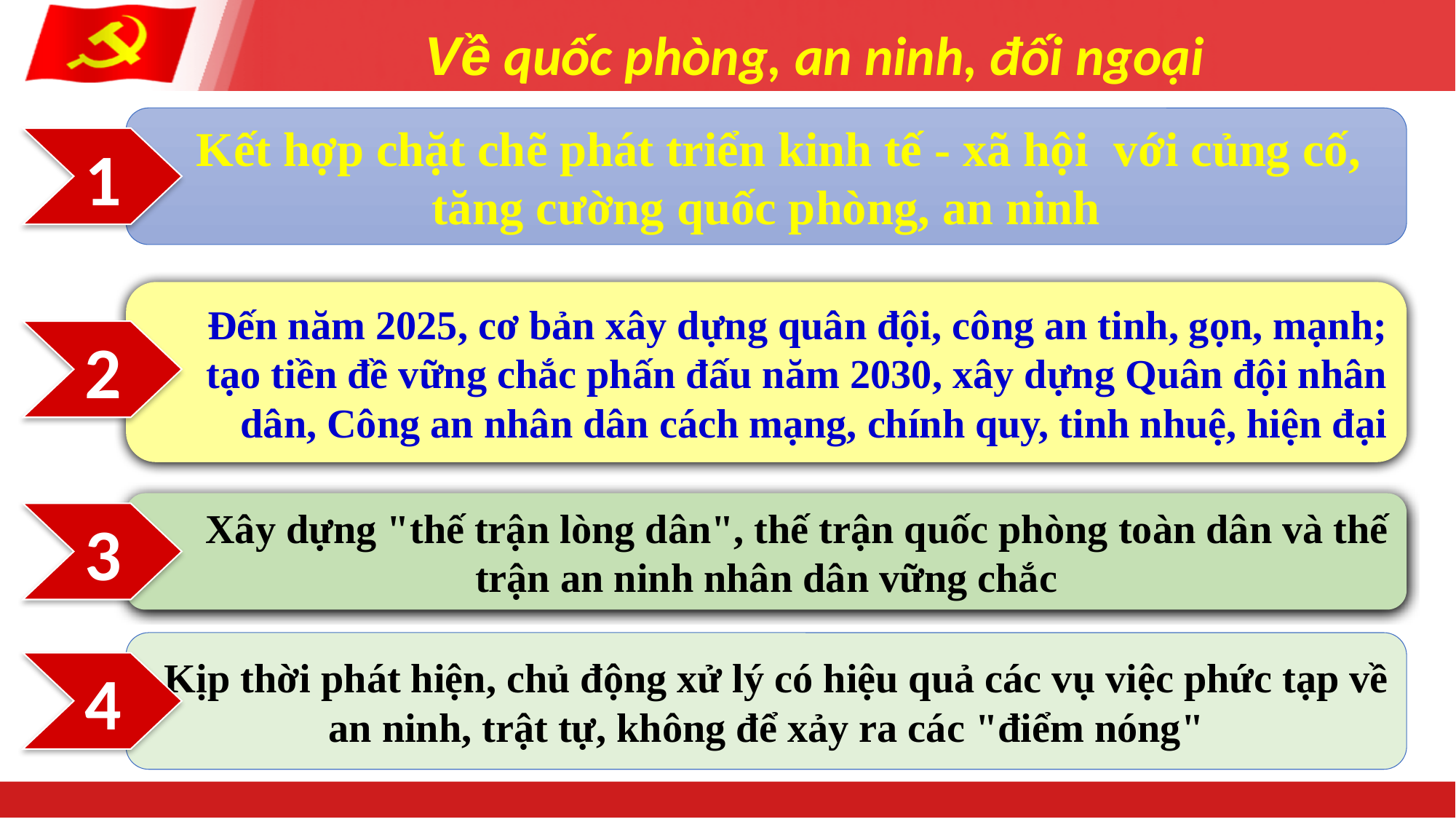

Về quốc phòng, an ninh, đối ngoại
  Kết hợp chặt chẽ phát triển kinh tế - xã hội  với củng cố, tăng cường quốc phòng, an ninh
1
Đến năm 2025, cơ bản xây dựng quân đội, công an tinh, gọn, mạnh; tạo tiền đề vững chắc phấn đấu năm 2030, xây dựng Quân đội nhân dân, Công an nhân dân cách mạng, chính quy, tinh nhuệ, hiện đại
2
      Xây dựng "thế trận lòng dân", thế trận quốc phòng toàn dân và thế trận an ninh nhân dân vững chắc
3
  Kịp thời phát hiện, chủ động xử lý có hiệu quả các vụ việc phức tạp về an ninh, trật tự, không để xảy ra các "điểm nóng"
4